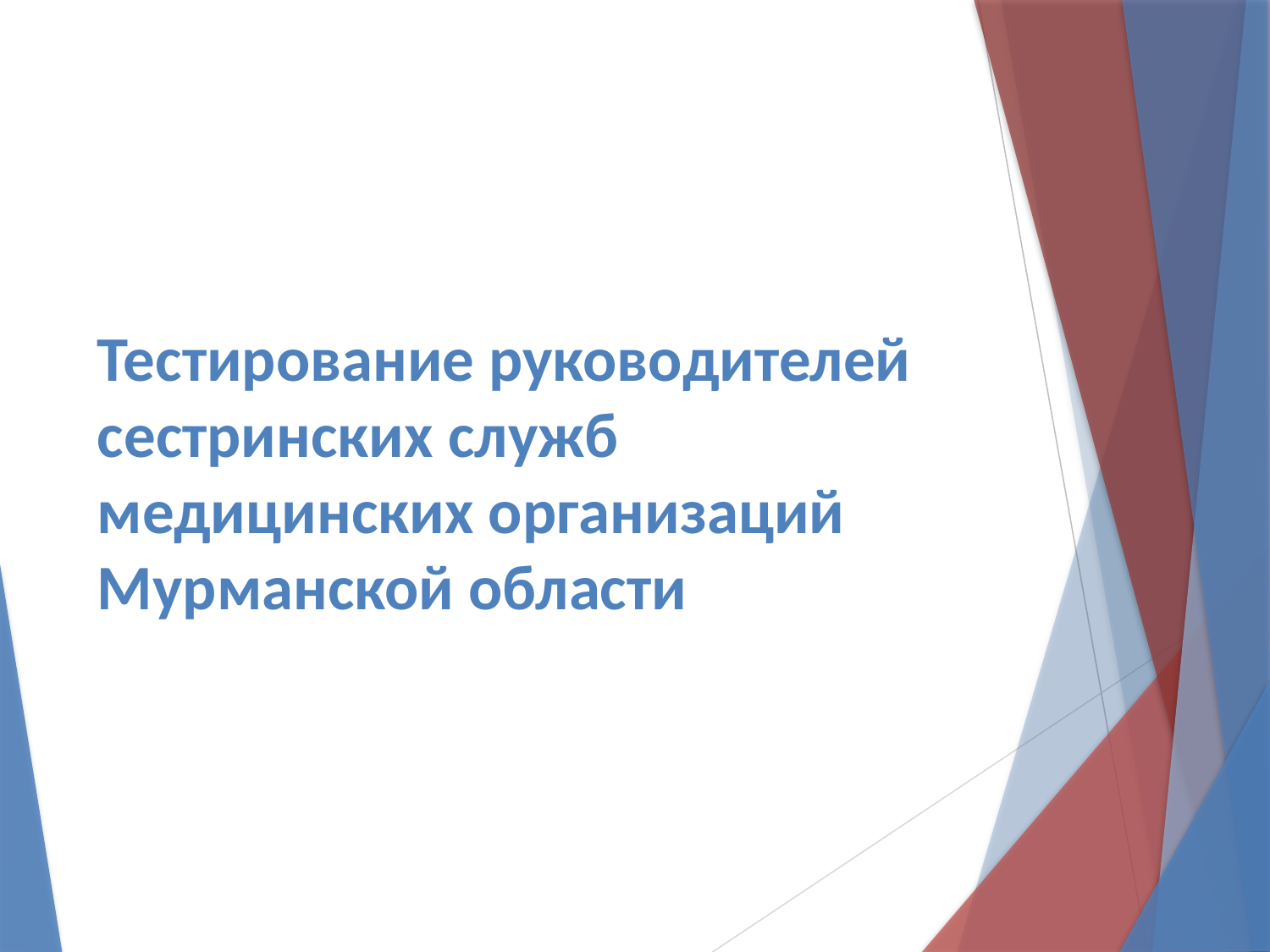

# Тестирование руководителей сестринских служб медицинских организаций Мурманской области